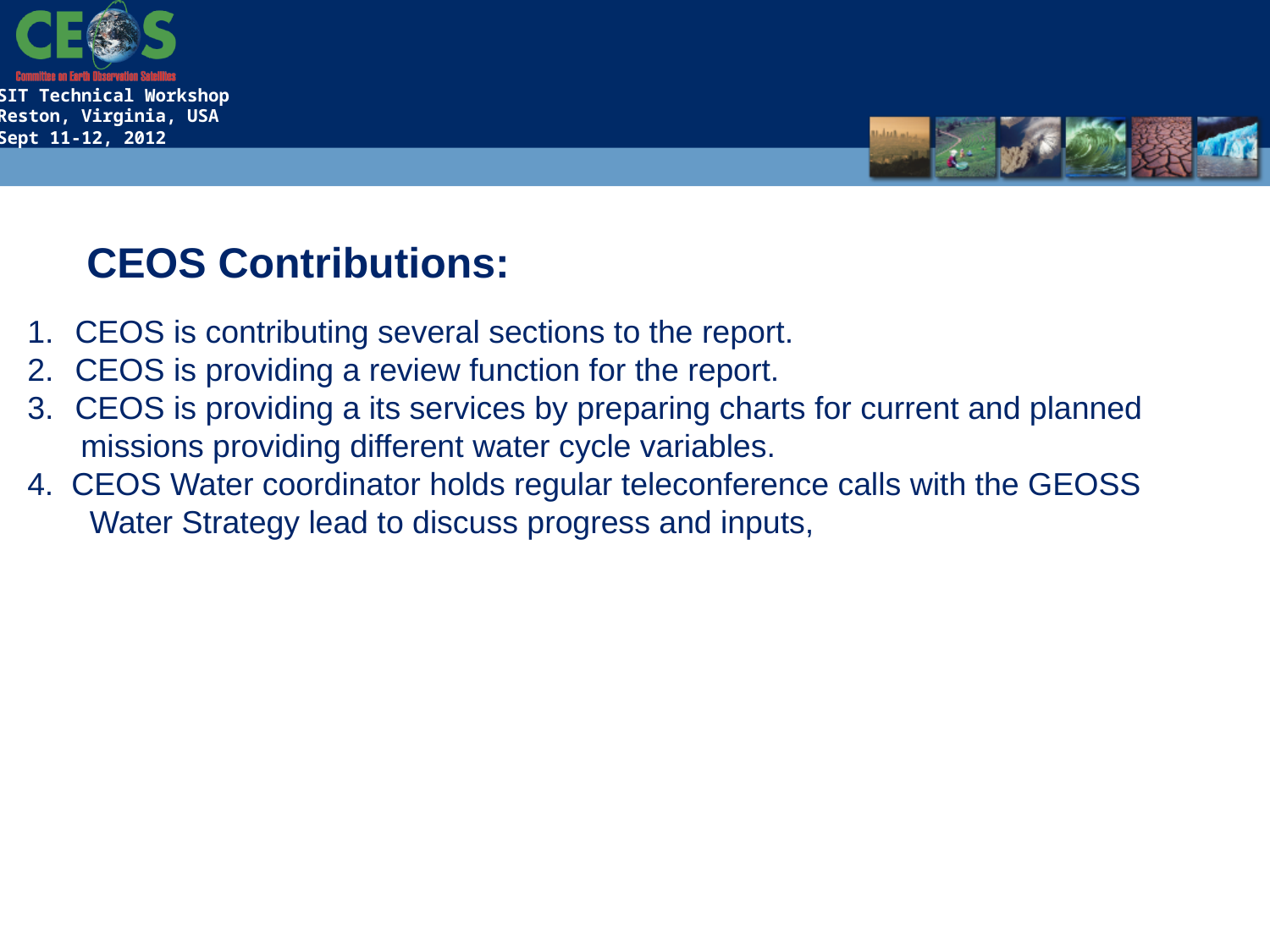

CEOS Contributions:
CEOS is contributing several sections to the report.
CEOS is providing a review function for the report.
CEOS is providing a its services by preparing charts for current and planned
      missions providing different water cycle variables.
4.  CEOS Water coordinator holds regular teleconference calls with the GEOSS
       Water Strategy lead to discuss progress and inputs,